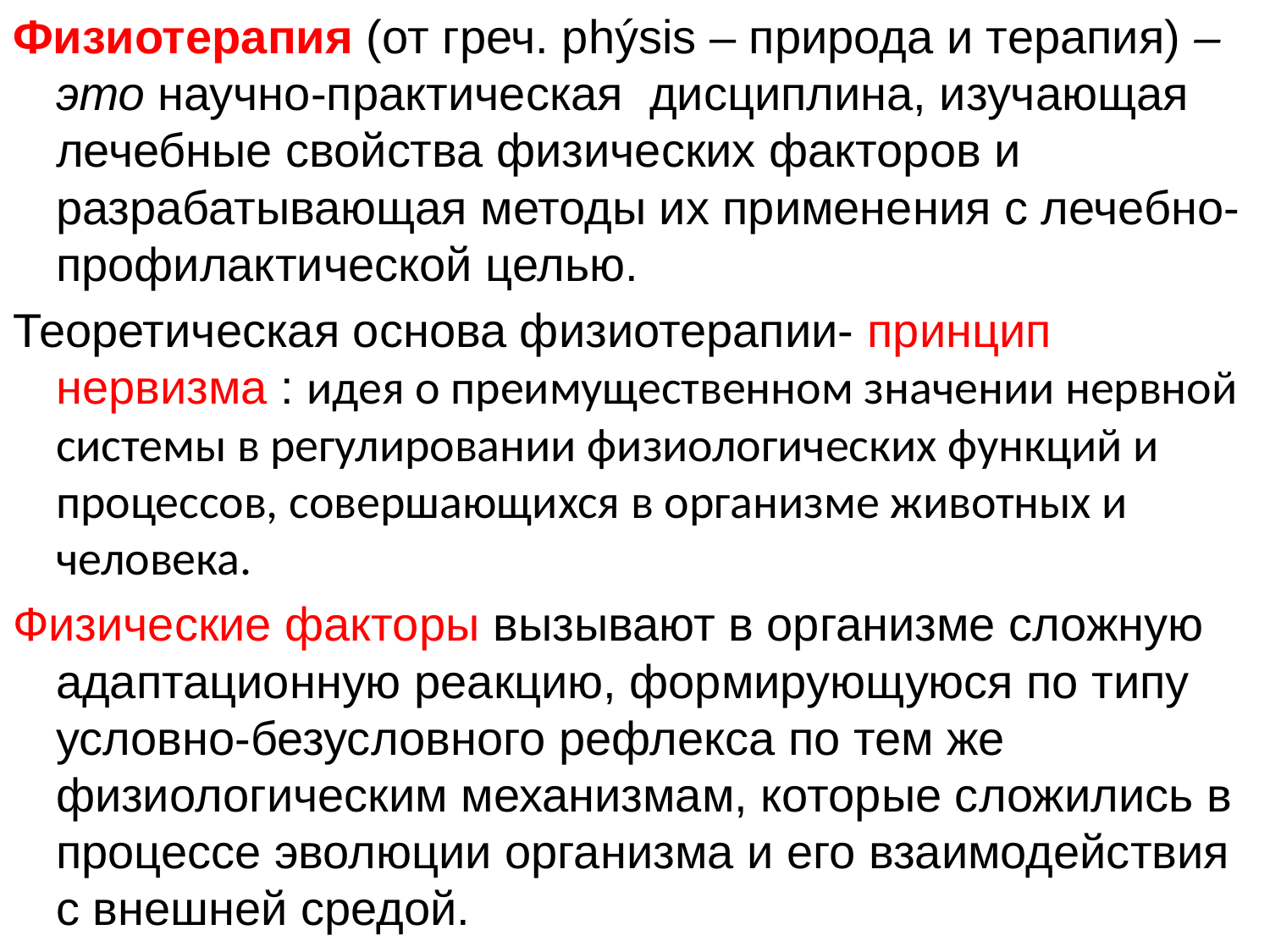

Физиотерапия (от греч. phýsis – природа и терапия) – это научно-практическая  дисциплина, изучающая лечебные свойства физических факторов и разрабатывающая методы их применения с лечебно-профилактической целью.
Теоретическая основа физиотерапии- принцип нервизма : идея о преимущественном значении нервной системы в регулировании физиологических функций и процессов, совершающихся в организме животных и человека.
Физические факторы вызывают в организме сложную адаптационную реакцию, формирующуюся по типу условно-безусловного рефлекса по тем же физиологическим механизмам, которые сложились в процессе эволюции организма и его взаимодействия с внешней средой.
#